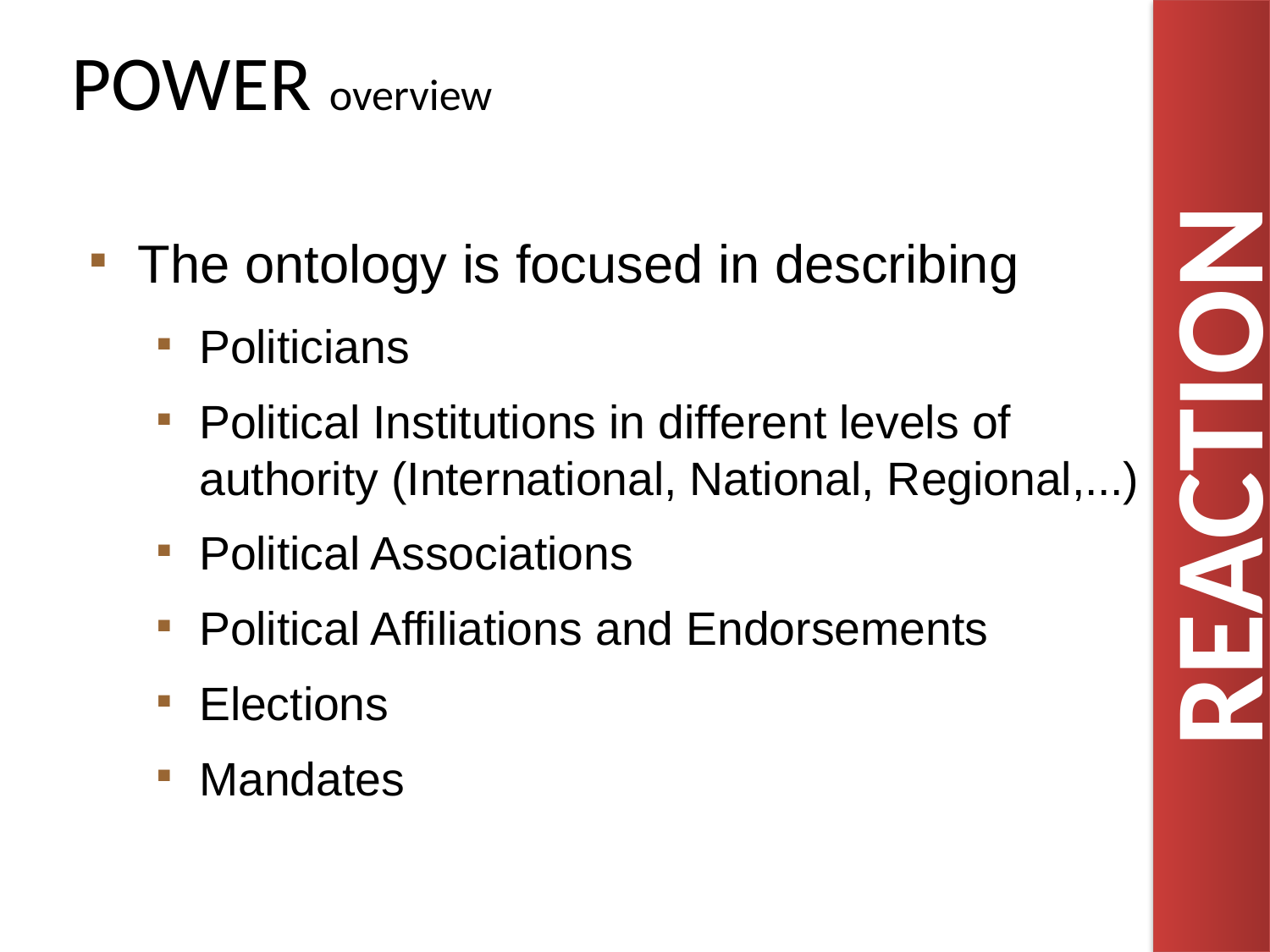

POWER overview
The ontology is focused in describing
Politicians
Political Institutions in different levels of authority (International, National, Regional,...)
Political Associations
Political Affiliations and Endorsements
Elections
Mandates